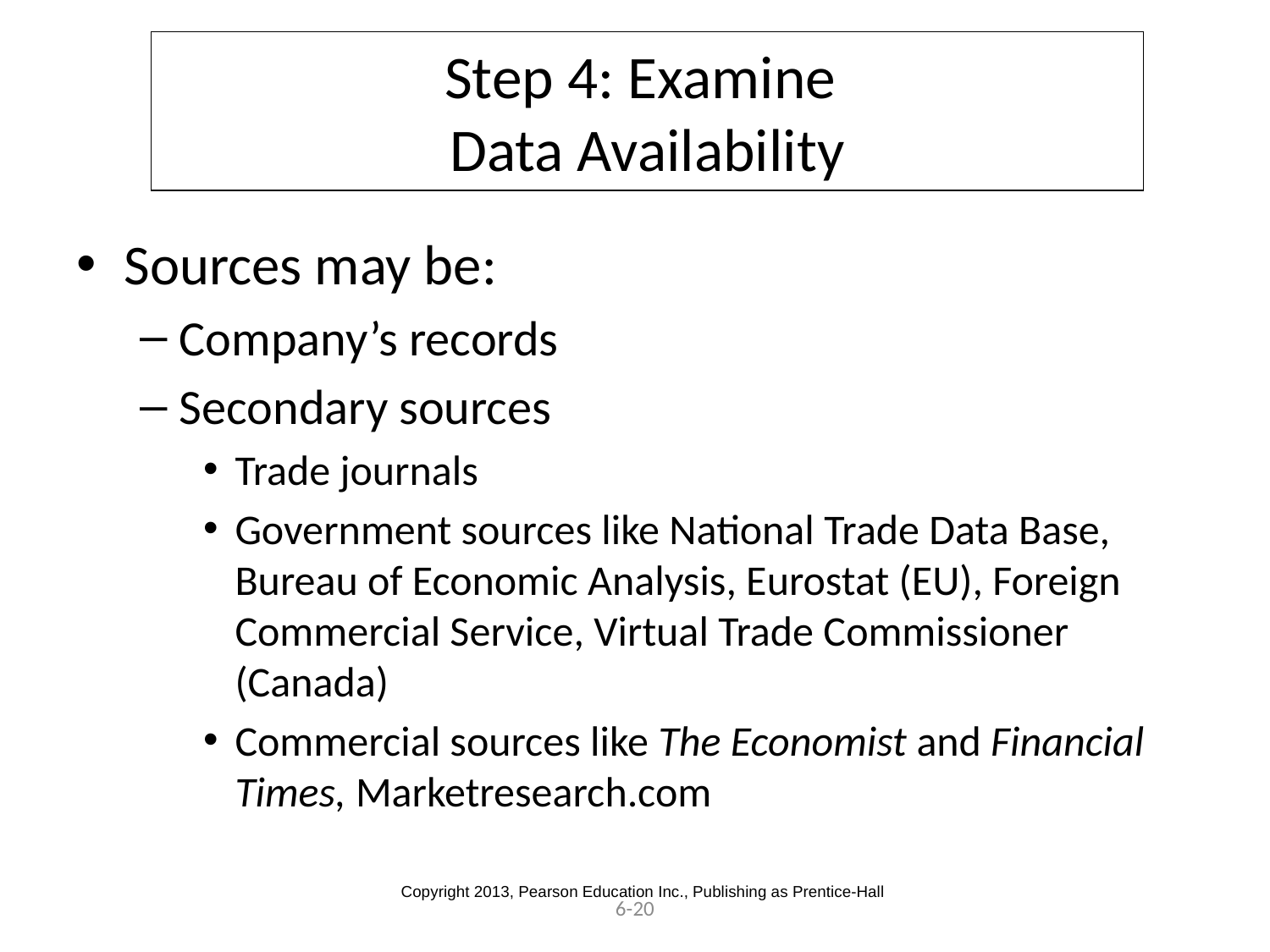

# Step 4: Examine Data Availability
Sources may be:
Company’s records
Secondary sources
Trade journals
Government sources like National Trade Data Base, Bureau of Economic Analysis, Eurostat (EU), Foreign Commercial Service, Virtual Trade Commissioner (Canada)
Commercial sources like The Economist and Financial Times, Marketresearch.com

Copyright 2013, Pearson Education Inc., Publishing as Prentice-Hall

6-20